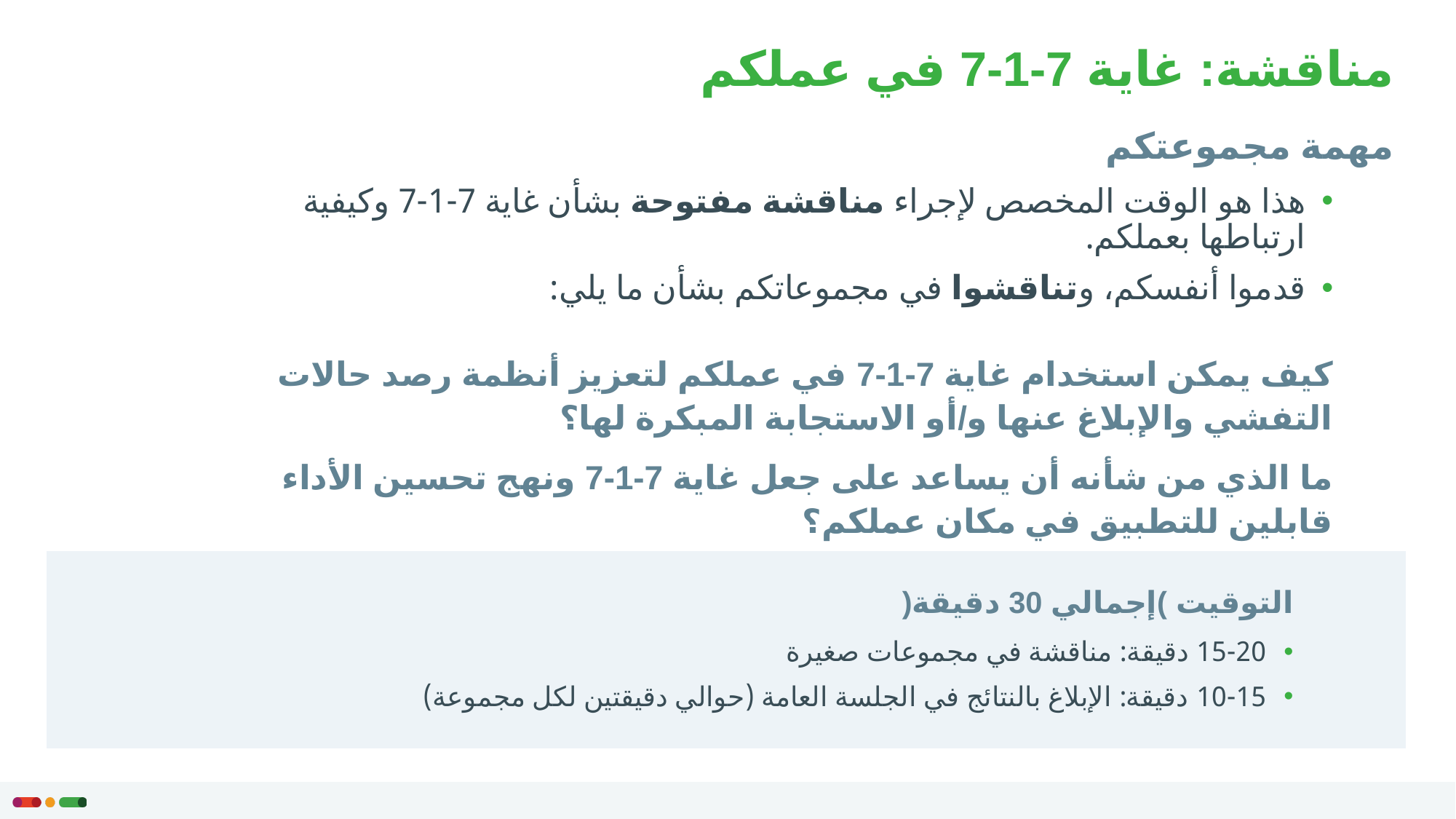

# مناقشة: غاية 7-1-7 في عملكم
مهمة مجموعتكم
هذا هو الوقت المخصص لإجراء مناقشة مفتوحة بشأن غاية 7-1-7 وكيفية ارتباطها بعملكم.
قدموا أنفسكم، وتناقشوا في مجموعاتكم بشأن ما يلي:

كيف يمكن استخدام غاية 7-1-7 في عملكم لتعزيز أنظمة رصد حالات التفشي والإبلاغ عنها و/أو الاستجابة المبكرة لها؟
ما الذي من شأنه أن يساعد على جعل غاية 7-1-7 ونهج تحسين الأداء قابلين للتطبيق في مكان عملكم؟

التوقيت )إجمالي 30‏‎ دقيقة(
15-20 دقيقة: مناقشة في مجموعات صغيرة
10-15 دقيقة: الإبلاغ بالنتائج في الجلسة العامة (حوالي دقيقتين لكل مجموعة)